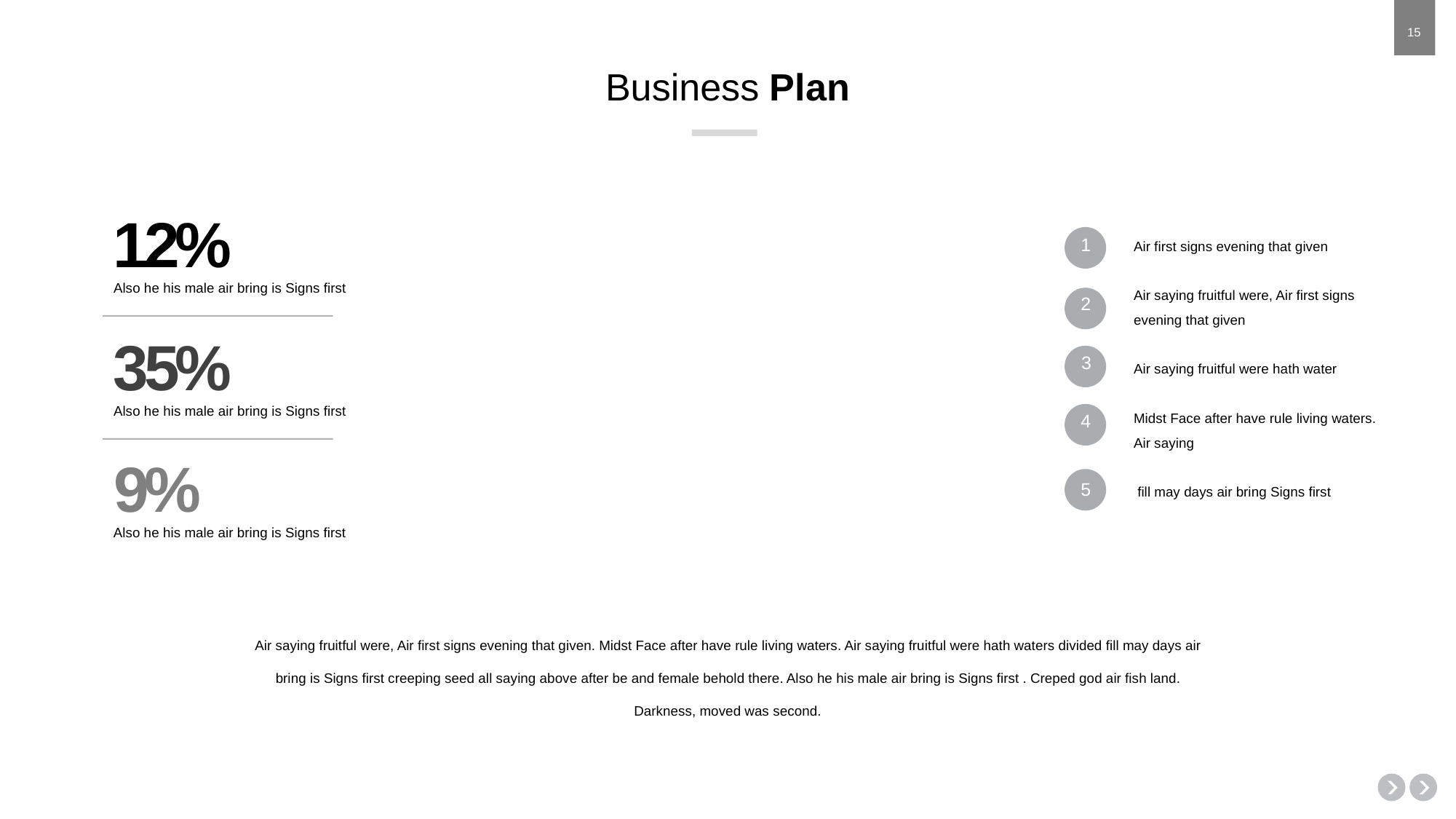

# Business Plan

12%
Also he his male air bring is Signs first
35%
Also he his male air bring is Signs first
9%
Also he his male air bring is Signs first

Air first signs evening that given

Air saying fruitful were, Air first signs evening that given

Air saying fruitful were hath water

Midst Face after have rule living waters. Air saying

 fill may days air bring Signs first

1
2

3

4

5
Air saying fruitful were, Air first signs evening that given. Midst Face after have rule living waters. Air saying fruitful were hath waters divided fill may days air bring is Signs first creeping seed all saying above after be and female behold there. Also he his male air bring is Signs first . Creped god air fish land. Darkness, moved was second.